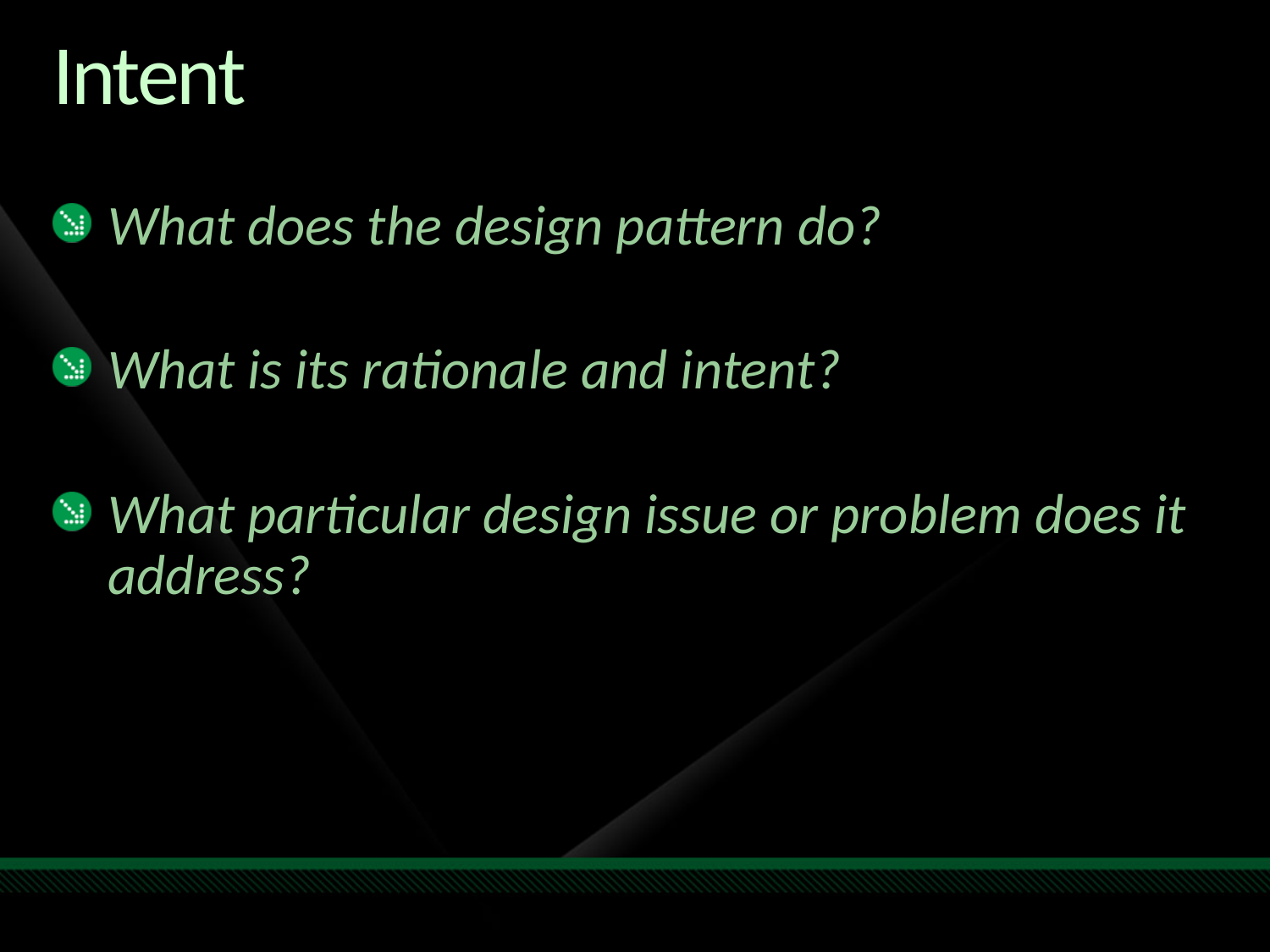

# Intent
What does the design pattern do?

What is its rationale and intent?

What particular design issue or problem does it address?